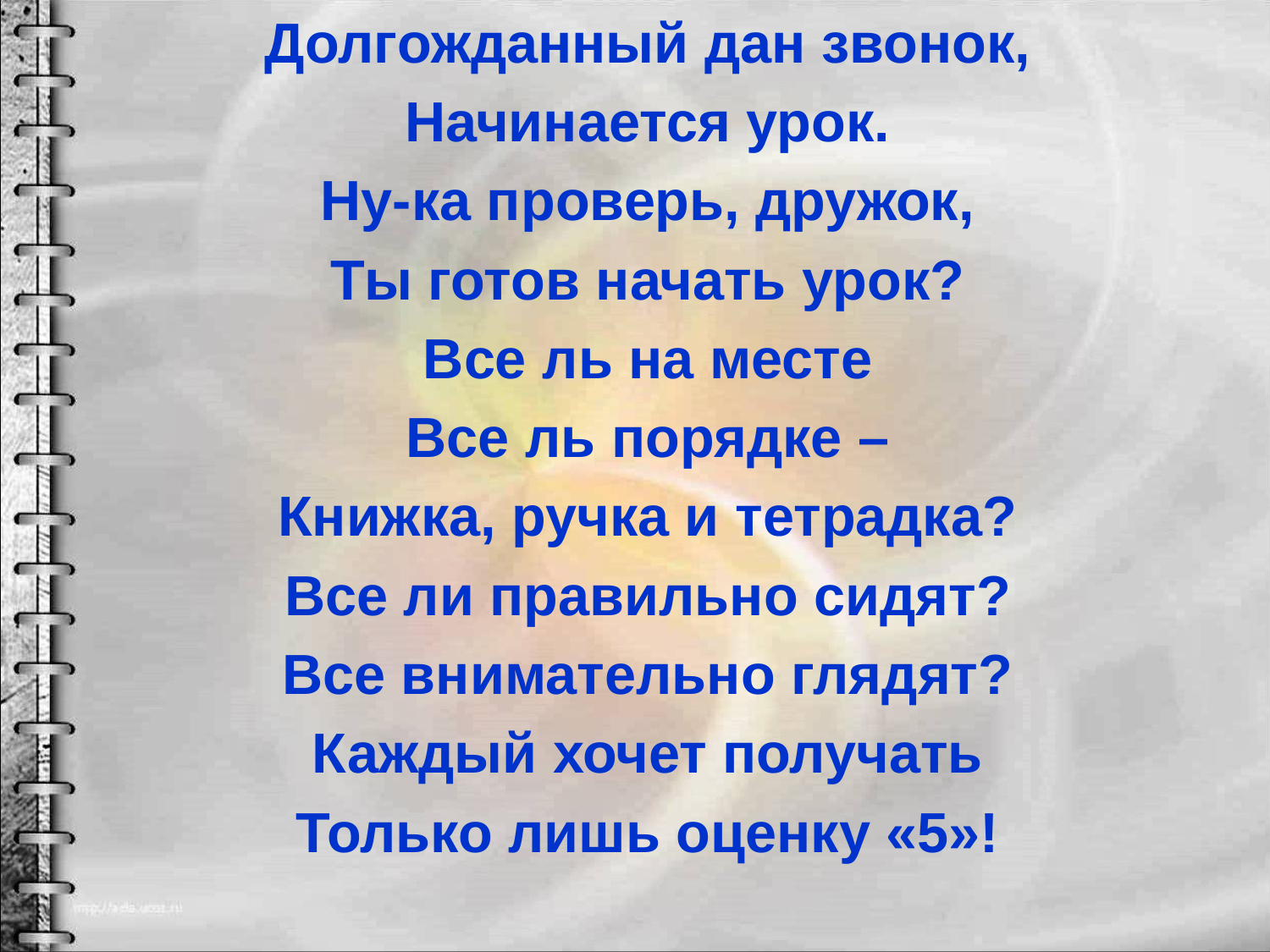

Долгожданный дан звонок,
Начинается урок.
Ну-ка проверь, дружок,
Ты готов начать урок?
Все ль на месте
Все ль порядке –
Книжка, ручка и тетрадка?
Все ли правильно сидят?
Все внимательно глядят?
Каждый хочет получать
Только лишь оценку «5»!